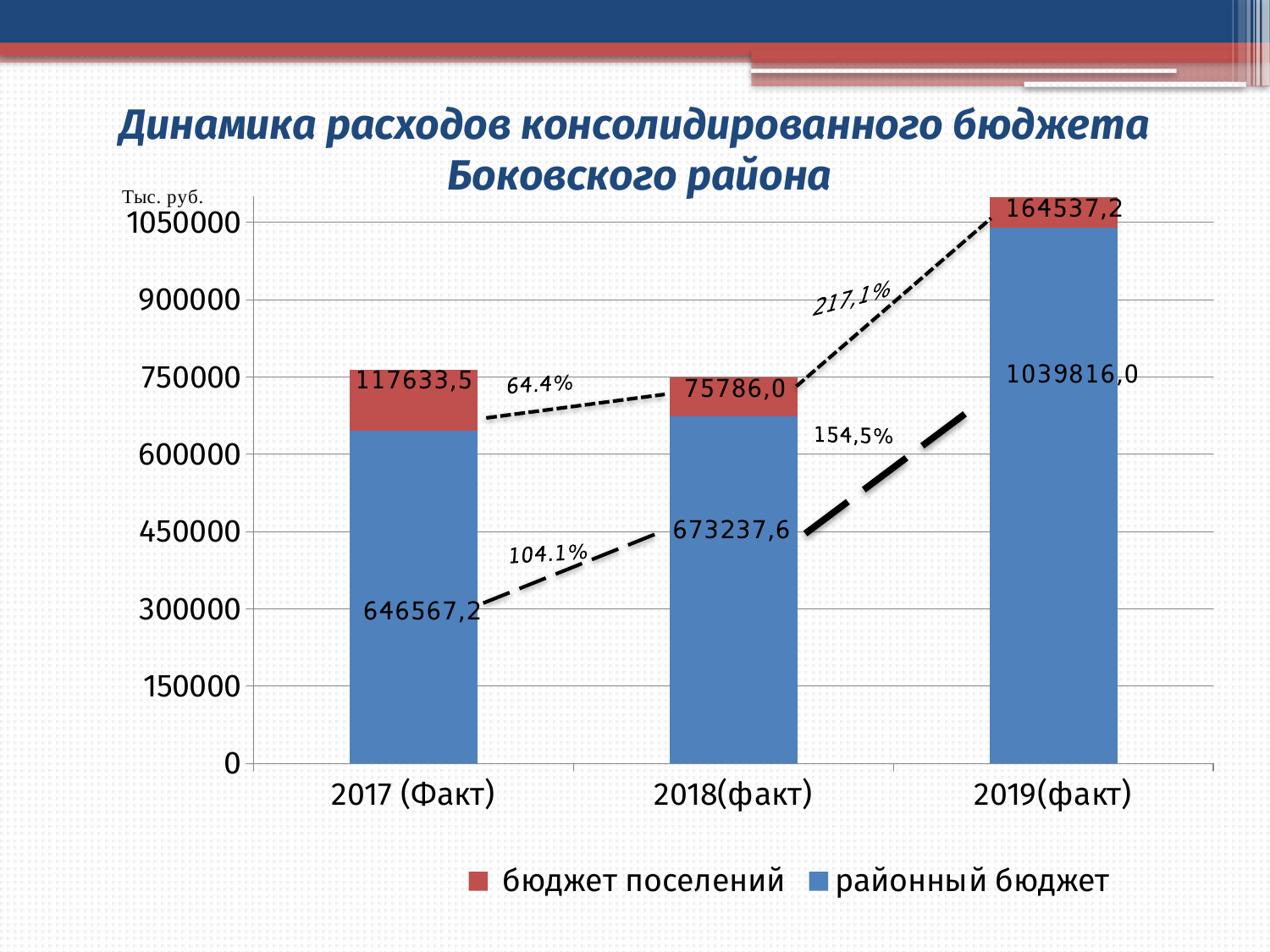

Динамика расходов консолидированного бюджета
 Боковского района

### Chart

| Category | районный бюджет |  бюджет поселений |
|---|---|---|
| 2017 (Факт) | 646567.2 | 117633.5 |
| 2018(факт) | 673237.6 | 75786.0 |
| 2019(факт) | 1039816.0 | 164537.2 |